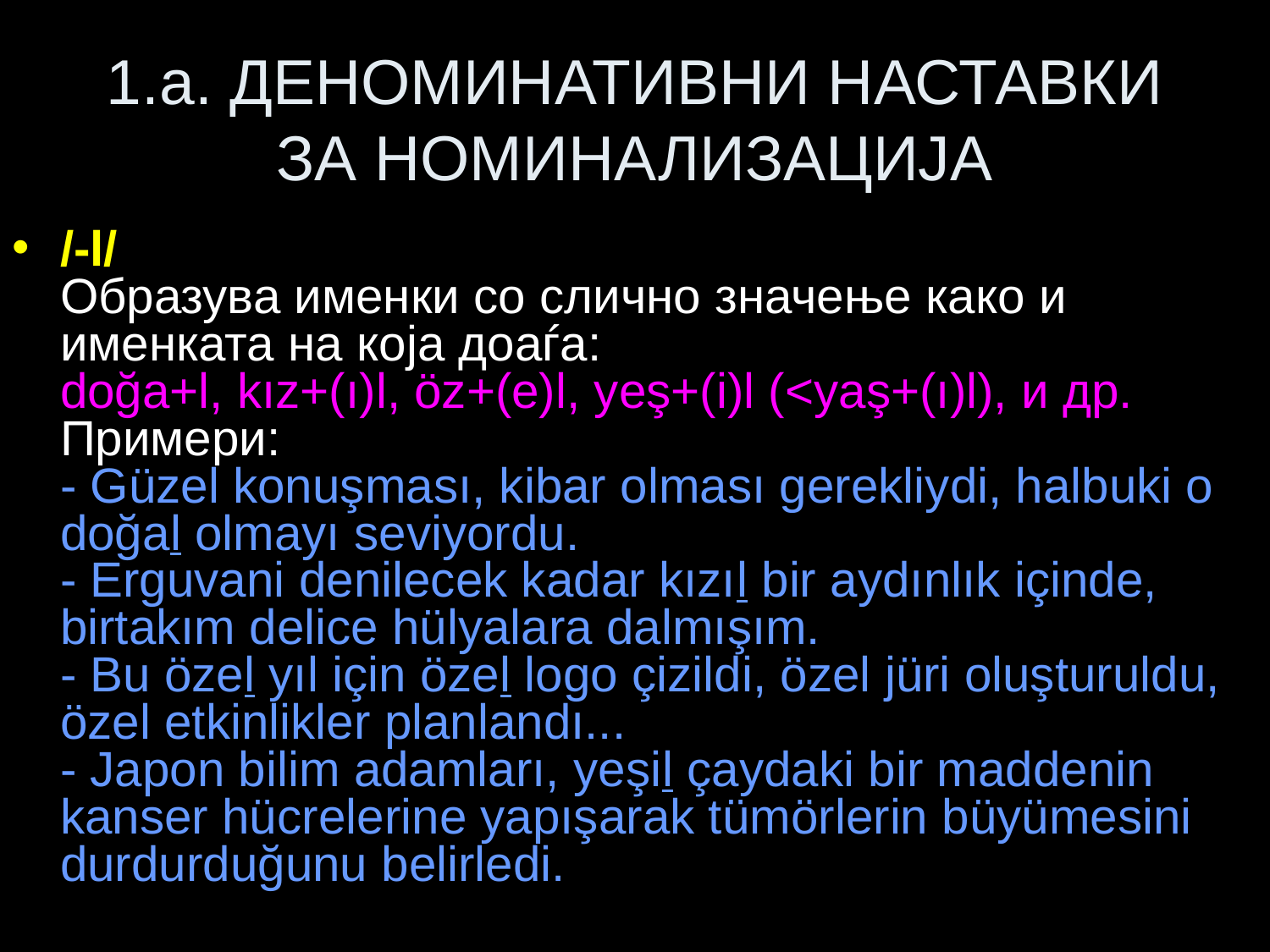

# 1.a. ДЕНОМИНАТИВНИ НАСТАВКИ ЗА НОМИНАЛИЗАЦИЈА
/-l/
Образува именки со слично значење како и именката на која доаѓа:
doğa+l, kız+(ı)l, öz+(e)l, yeş+(i)l (<yaş+(ı)l), и др.
Примери:
- Güzel konuşması, kibar olması gerekliydi, halbuki o doğal olmayı seviyordu.
- Erguvani denilecek kadar kızıl bir aydınlık içinde, birtakım delice hülyalara dalmışım.
- Bu özel yıl için özel logo çizildi, özel jüri oluşturuldu, özel etkinlikler planlandı...
- Japon bilim adamları, yeşil çaydaki bir maddenin kanser hücrelerine yapışarak tümörlerin büyümesini durdurduğunu belirledi.